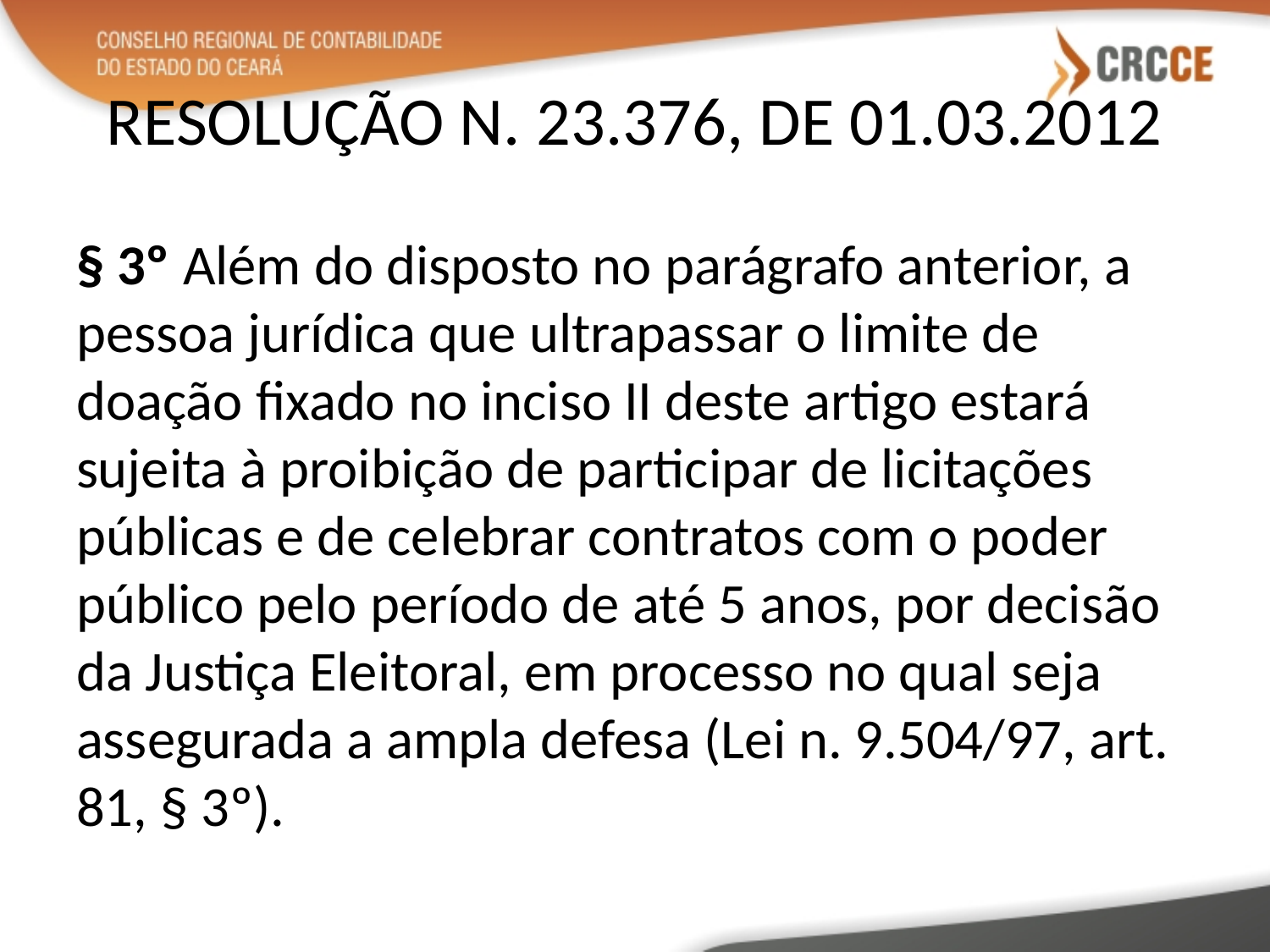

# RESOLUÇÃO N. 23.376, DE 01.03.2012
§ 3º Além do disposto no parágrafo anterior, a pessoa jurídica que ultrapassar o limite de doação fixado no inciso II deste artigo estará sujeita à proibição de participar de licitações públicas e de celebrar contratos com o poder público pelo período de até 5 anos, por decisão da Justiça Eleitoral, em processo no qual seja assegurada a ampla defesa (Lei n. 9.504/97, art. 81, § 3º).